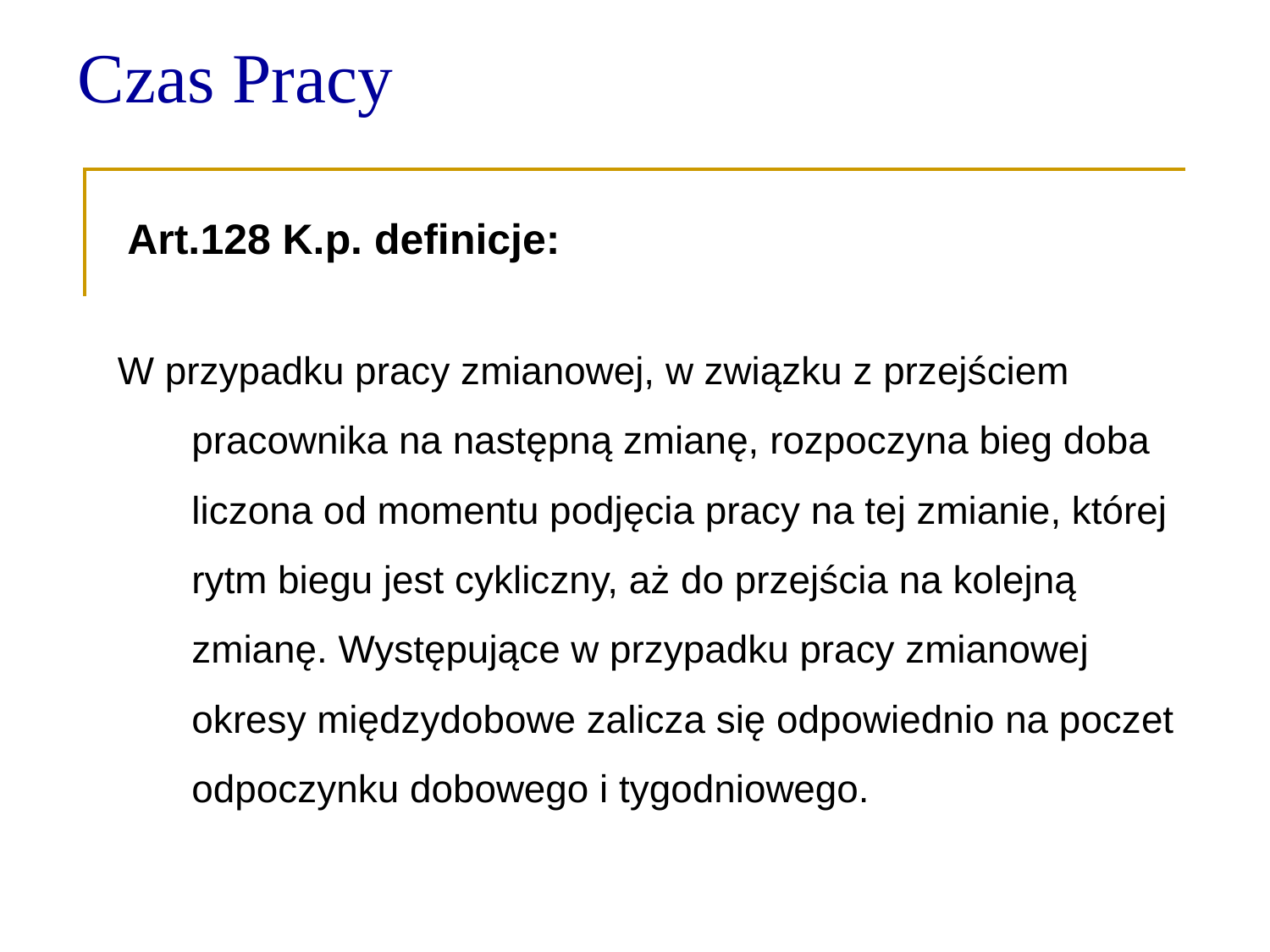

# Czas Pracy
Art.128 K.p. definicje:
W przypadku pracy zmianowej, w związku z przejściem pracownika na następną zmianę, rozpoczyna bieg doba liczona od momentu podjęcia pracy na tej zmianie, której rytm biegu jest cykliczny, aż do przejścia na kolejną zmianę. Występujące w przypadku pracy zmianowej okresy międzydobowe zalicza się odpowiednio na poczet odpoczynku dobowego i tygodniowego.